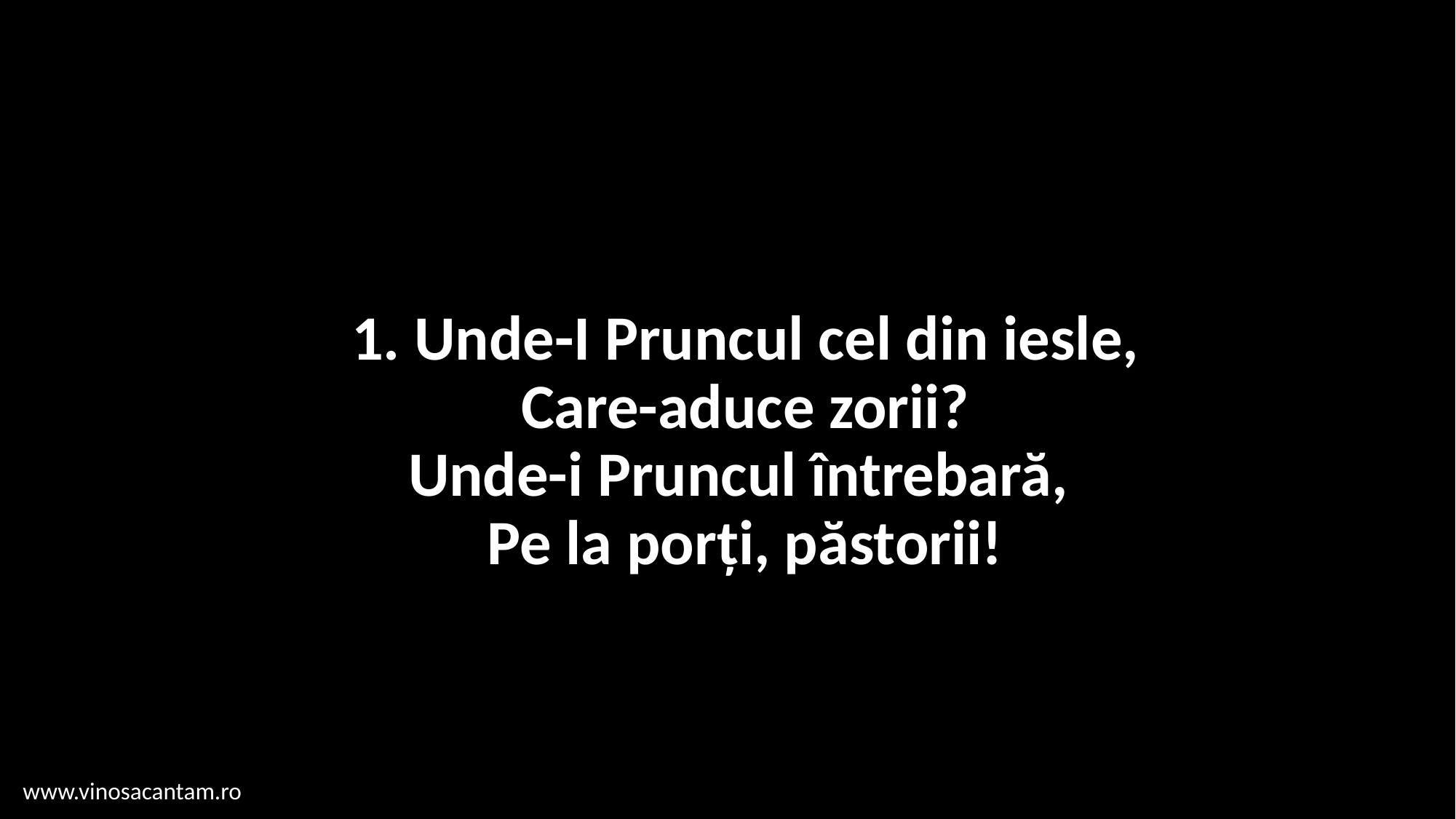

# 1. Unde-I Pruncul cel din iesle, Care-aduce zorii? Unde-i Pruncul întrebară, Pe la porți, păstorii!
www.vinosacantam.ro